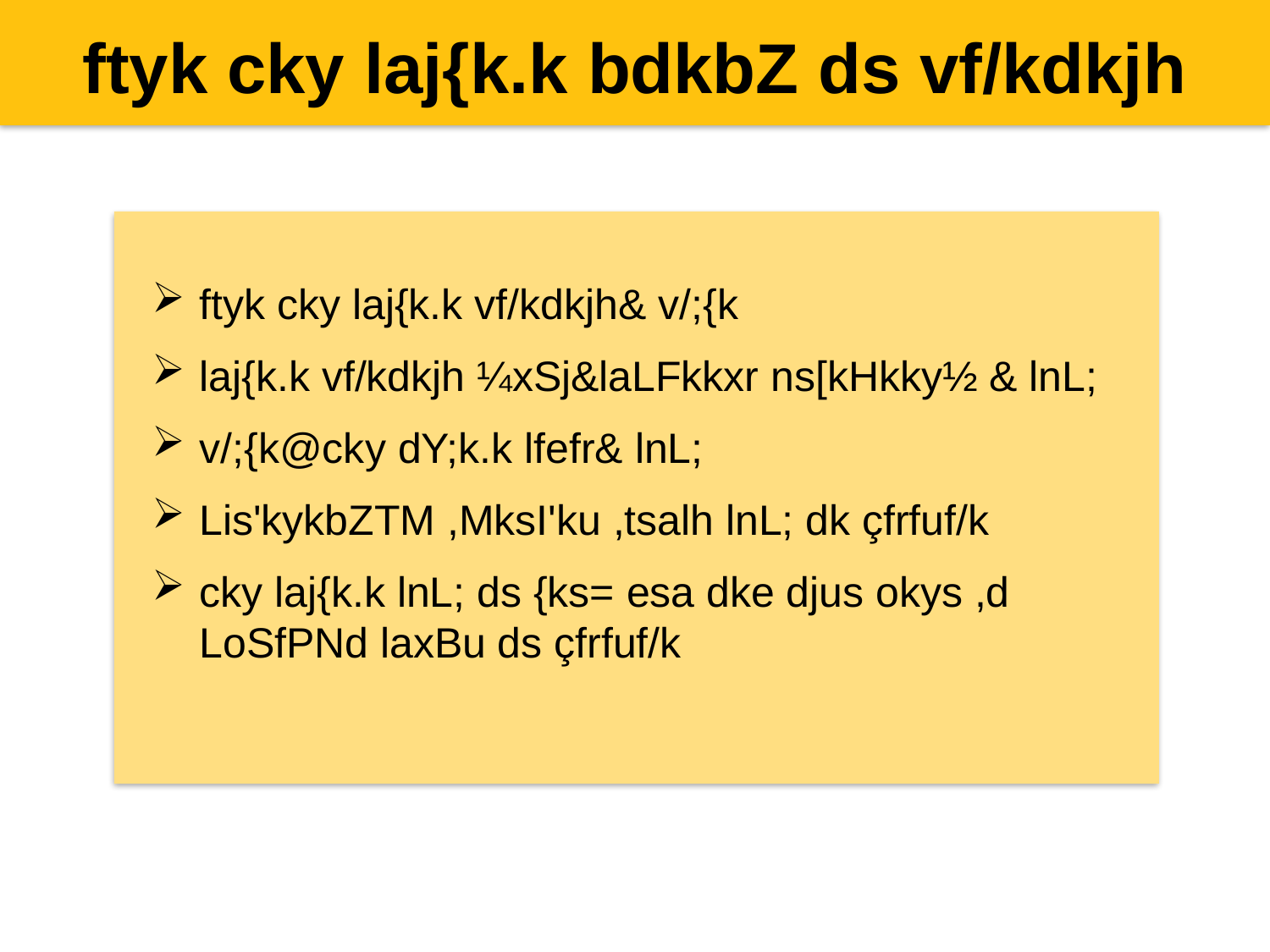

ftyk cky laj{k.k bdkbZ ds vf/kdkjh

ftyk cky laj{k.k vf/kdkjh& v/;{k
laj{k.k vf/kdkjh ¼xSj&laLFkkxr ns[kHkky½ & lnL;
v/;{k@cky dY;k.k lfefr& lnL;
Lis'kykbZTM ,MksI'ku ,tsalh lnL; dk çfrfuf/k
cky laj{k.k lnL; ds {ks= esa dke djus okys ,d LoSfPNd laxBu ds çfrfuf/k